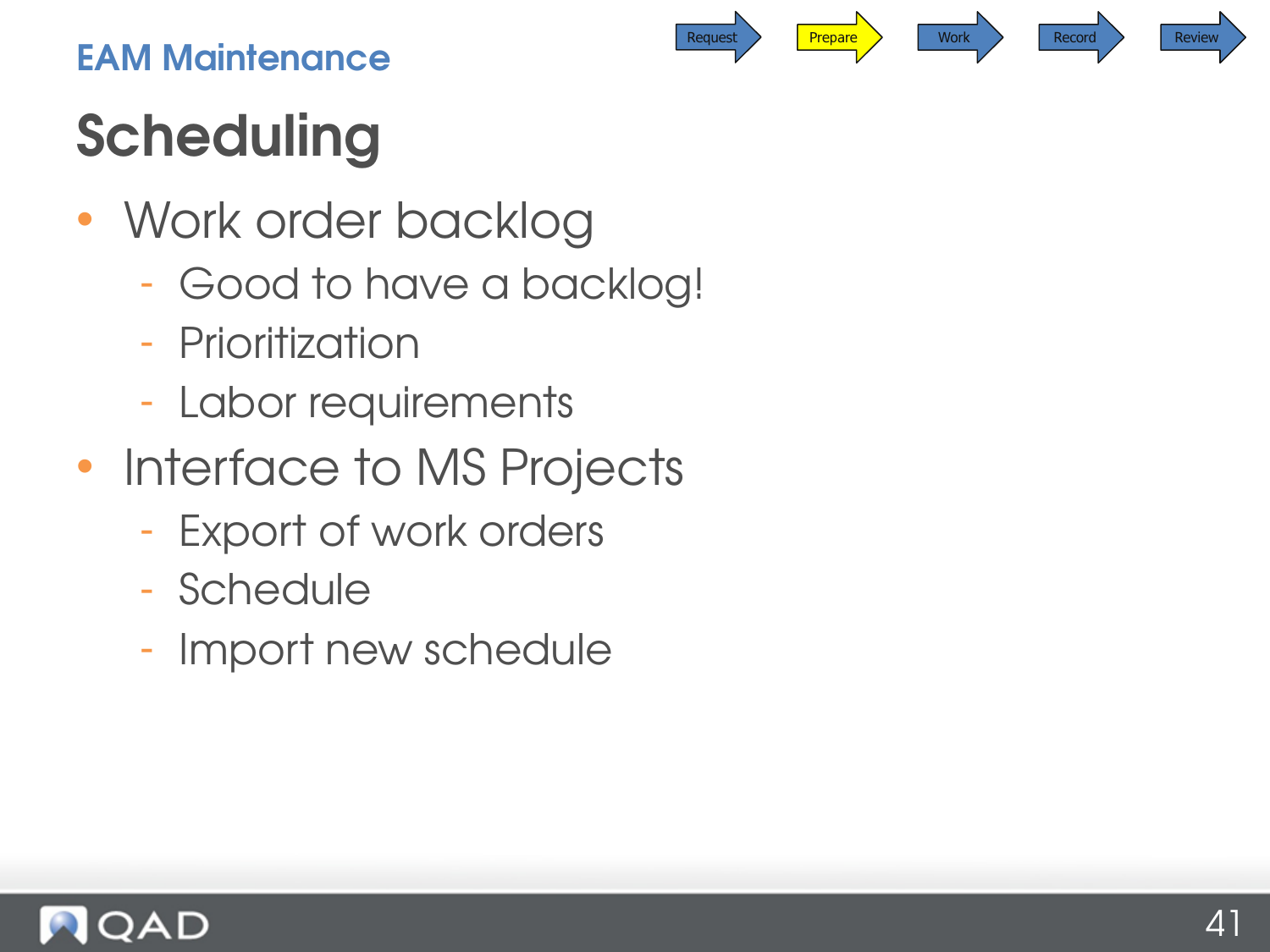

Request
Prepare
Work
Record
Review
EAM Maintenance
# Scheduling
Work order backlog
Good to have a backlog!
Prioritization
Labor requirements
Interface to MS Projects
Export of work orders
Schedule
Import new schedule
41